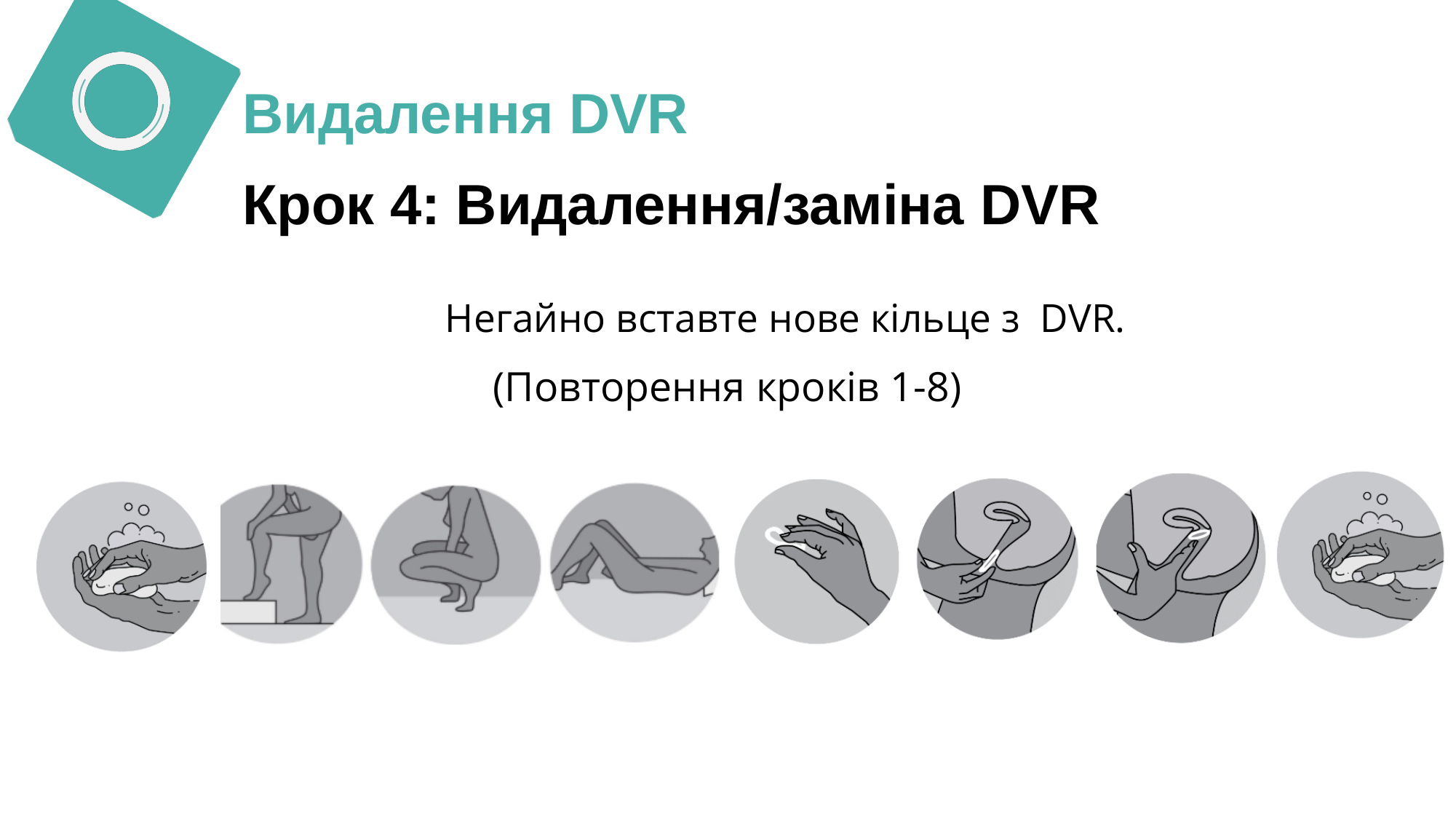

Видалення DVR
Крок 4: Видалення/заміна DVR
Негайно вставте нове кільце з  DVR.
(Повторення кроків 1-8)